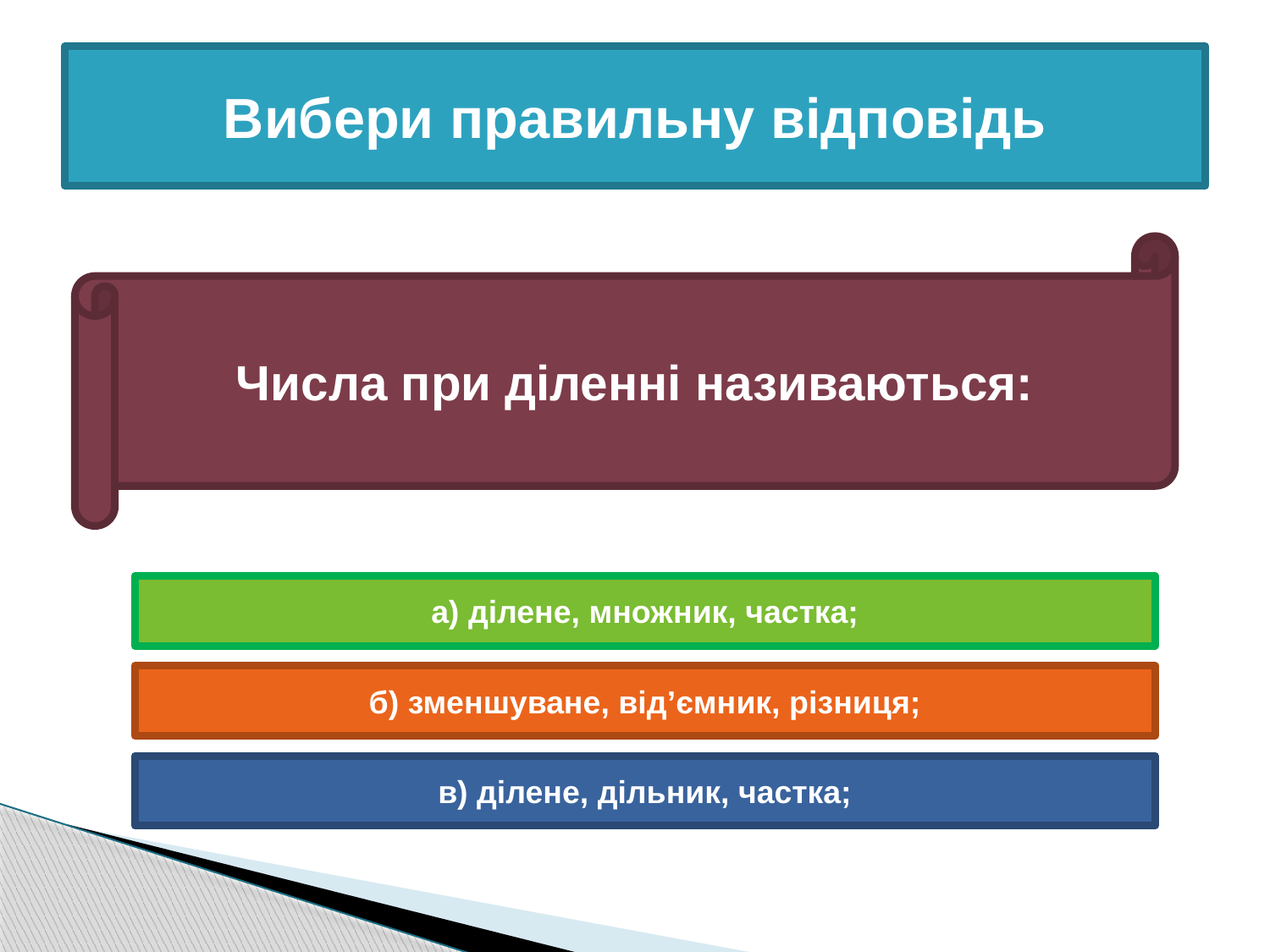

Вибери правильну відповідь
Числа при діленні називаються:
а) ділене, множник, частка;
б) зменшуване, від’ємник, різниця;
в) ділене, дільник, частка;